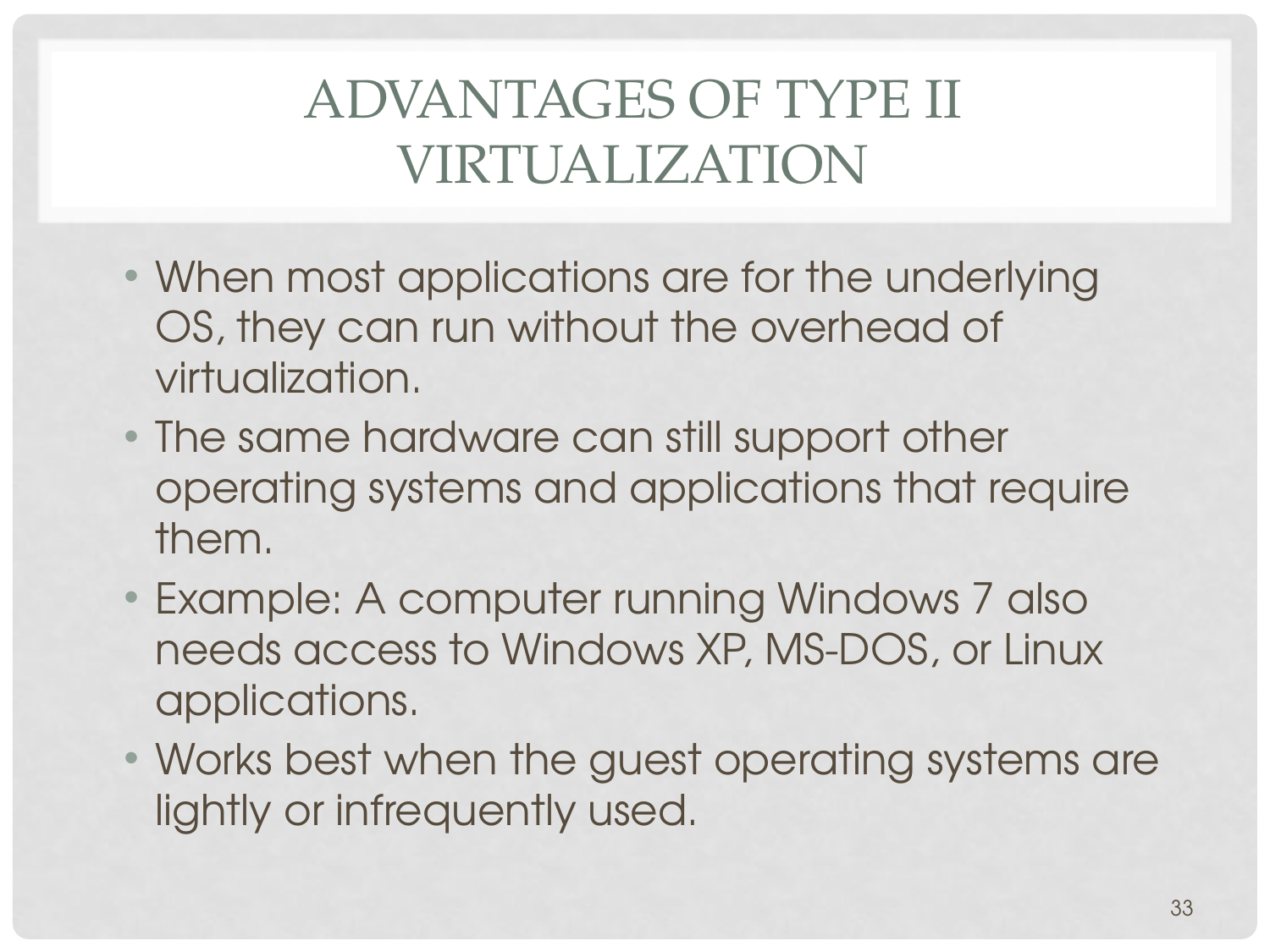

# Advantages of Type II Virtualization
When most applications are for the underlying OS, they can run without the overhead of virtualization.
The same hardware can still support other operating systems and applications that require them.
Example: A computer running Windows 7 also needs access to Windows XP, MS-DOS, or Linux applications.
Works best when the guest operating systems are lightly or infrequently used.
33